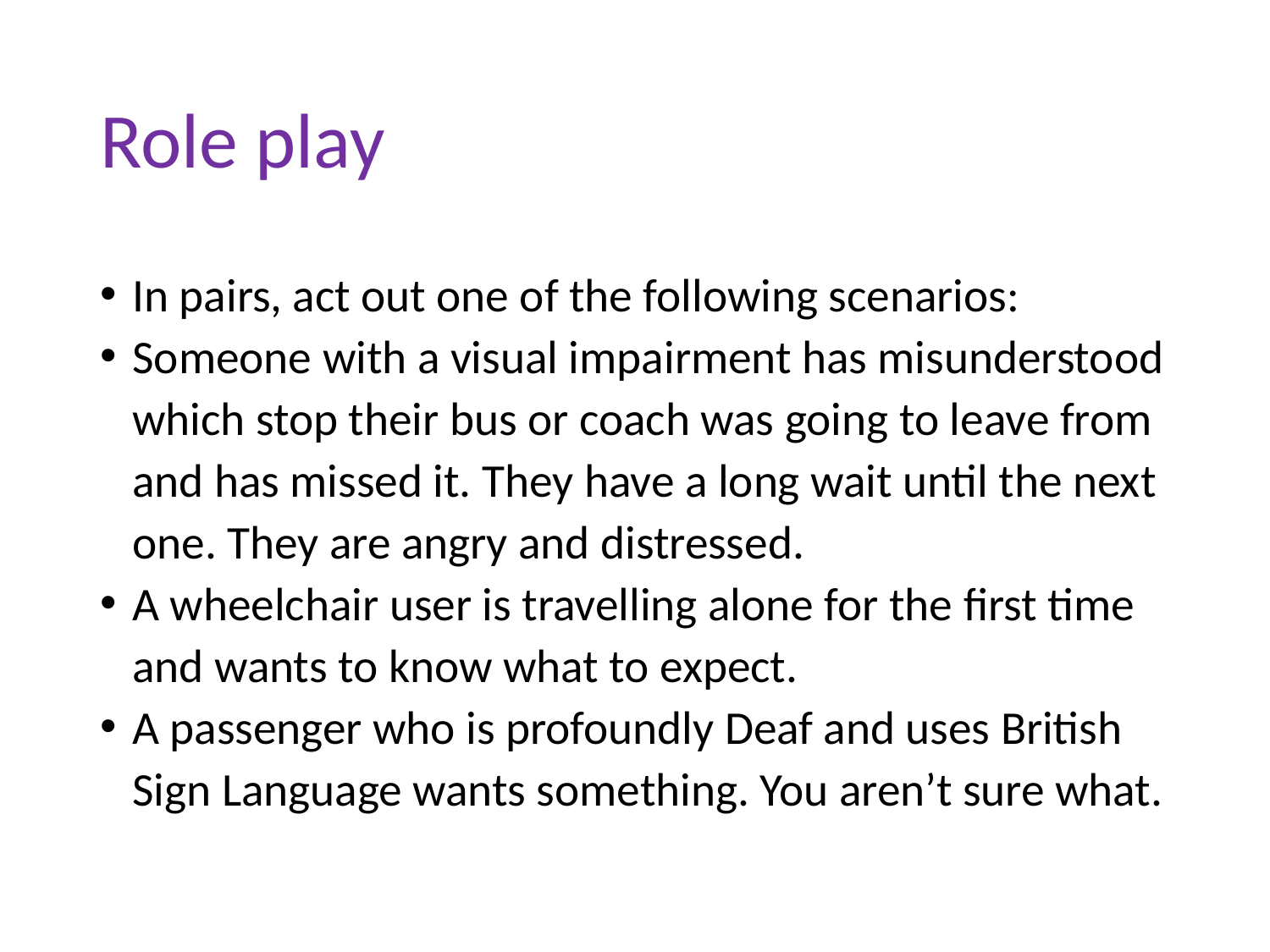

# Role play
In pairs, act out one of the following scenarios:
Someone with a visual impairment has misunderstood which stop their bus or coach was going to leave from and has missed it. They have a long wait until the next one. They are angry and distressed.
A wheelchair user is travelling alone for the first time and wants to know what to expect.
A passenger who is profoundly Deaf and uses British Sign Language wants something. You aren’t sure what.